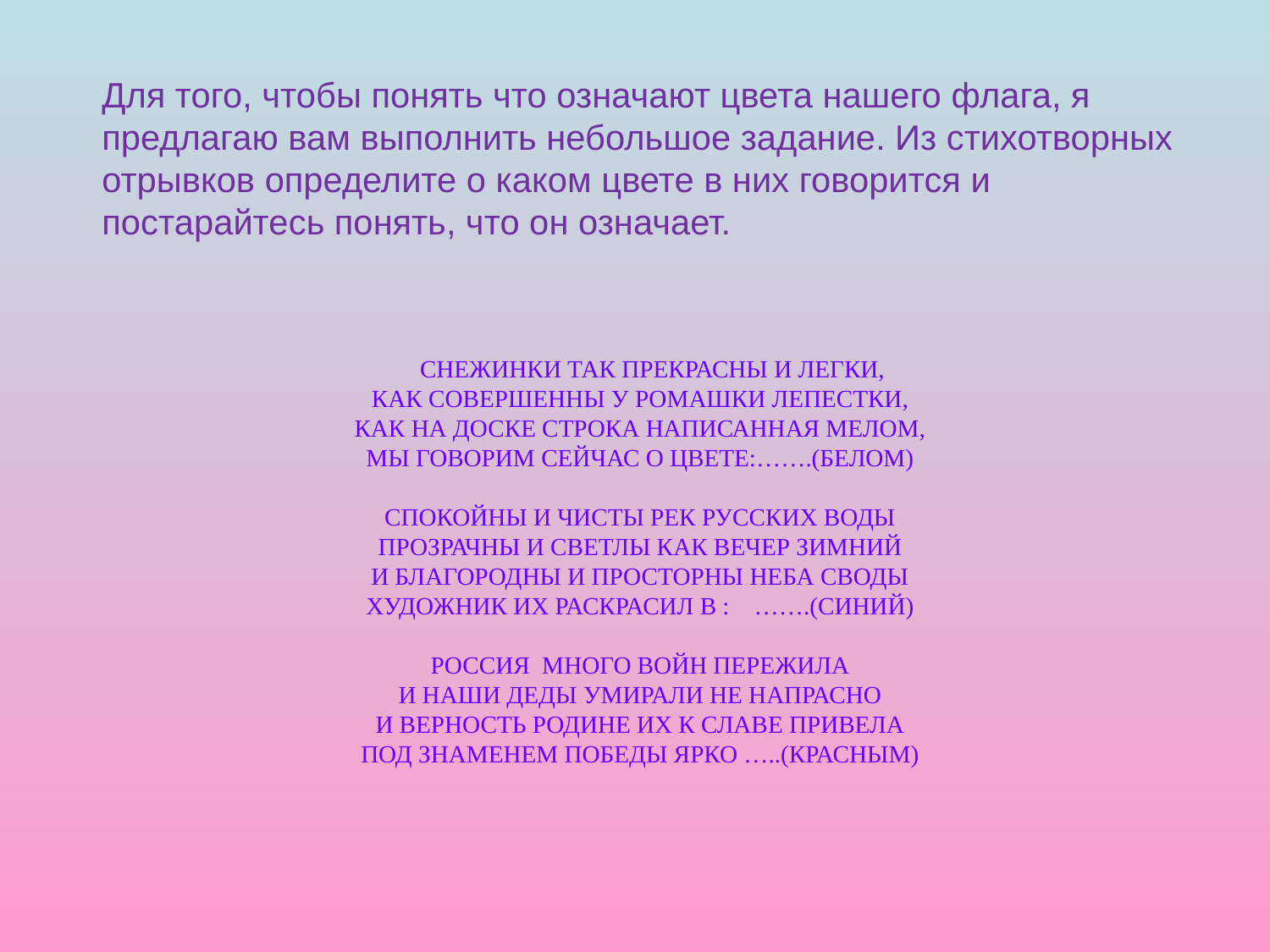

Для того, чтобы понять что означают цвета нашего флага, я предлагаю вам выполнить небольшое задание. Из стихотворных отрывков определите о каком цвете в них говорится и постарайтесь понять, что он означает.

# снежинки так прекрасны и легки, как совершенны у ромашки лепестки, как на доске строка написанная мелом, мы говорим сейчас о цвете:…….(белом) спокойны и чисты рек русских воды прозрачны и светлы как вечер зимний и благородны и просторны неба своды художник их раскрасил в :    …….(синий) россия  много войн пережила и наши деды умирали не напрасно и верность родине их к славе привела под знаменем победы ярко …..(красным)